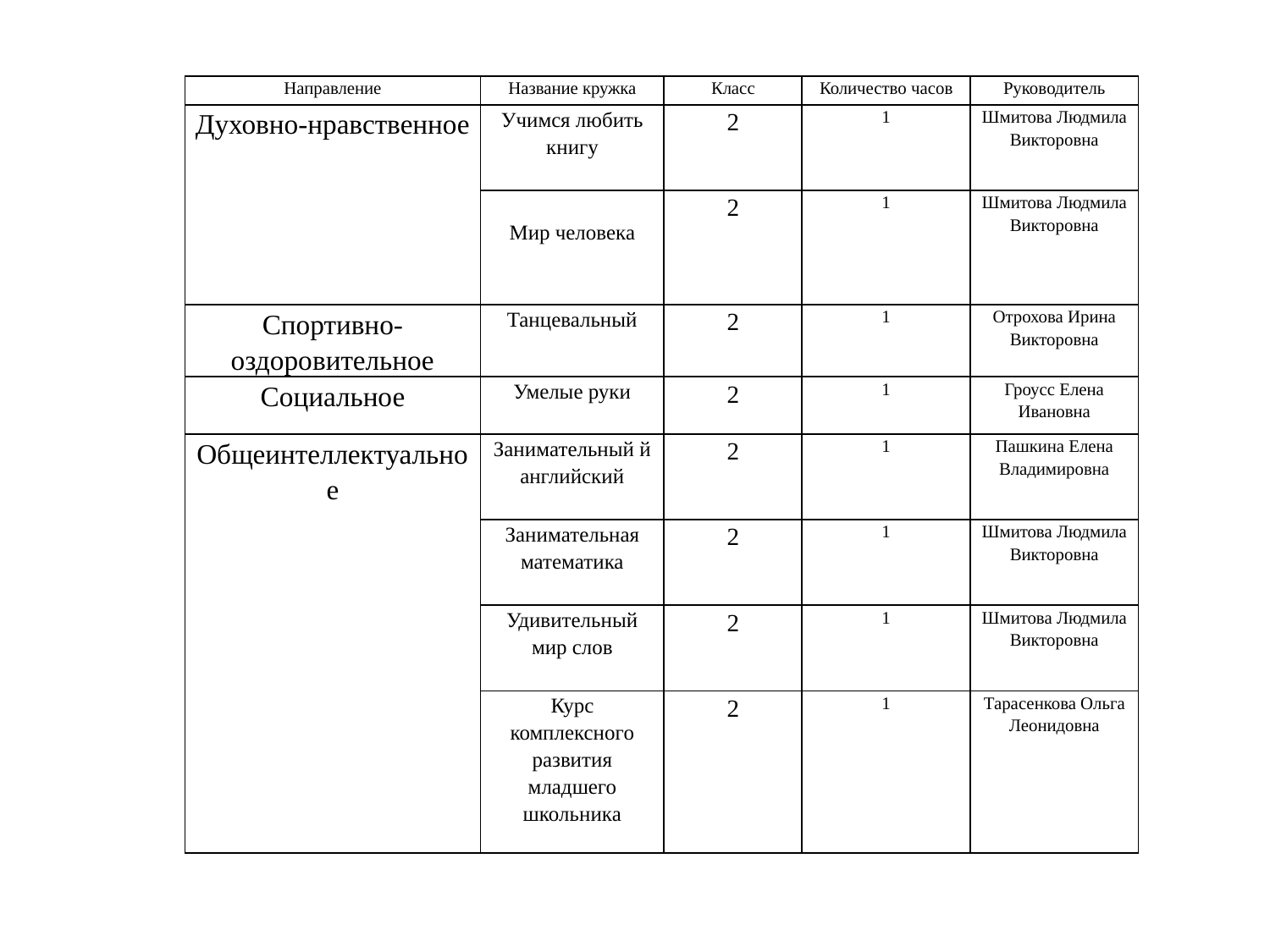

| Направление | Название кружка | Класс | Количество часов | Руководитель |
| --- | --- | --- | --- | --- |
| Духовно-нравственное | Учимся любить книгу | 2 | 1 | Шмитова Людмила Викторовна |
|  | Мир человека | 2 | 1 | Шмитова Людмила Викторовна |
| Спортивно-оздоровительное | Танцевальный | 2 | 1 | Отрохова Ирина Викторовна |
| Социальное | Умелые руки | 2 | 1 | Гроусс Елена Ивановна |
| Общеинтеллектуальное | Занимательный й английский | 2 | 1 | Пашкина Елена Владимировна |
|  | Занимательная математика | 2 | 1 | Шмитова Людмила Викторовна |
|  | Удивительный мир слов | 2 | 1 | Шмитова Людмила Викторовна |
|  | Курс комплексного развития младшего школьника | 2 | 1 | Тарасенкова Ольга Леонидовна |